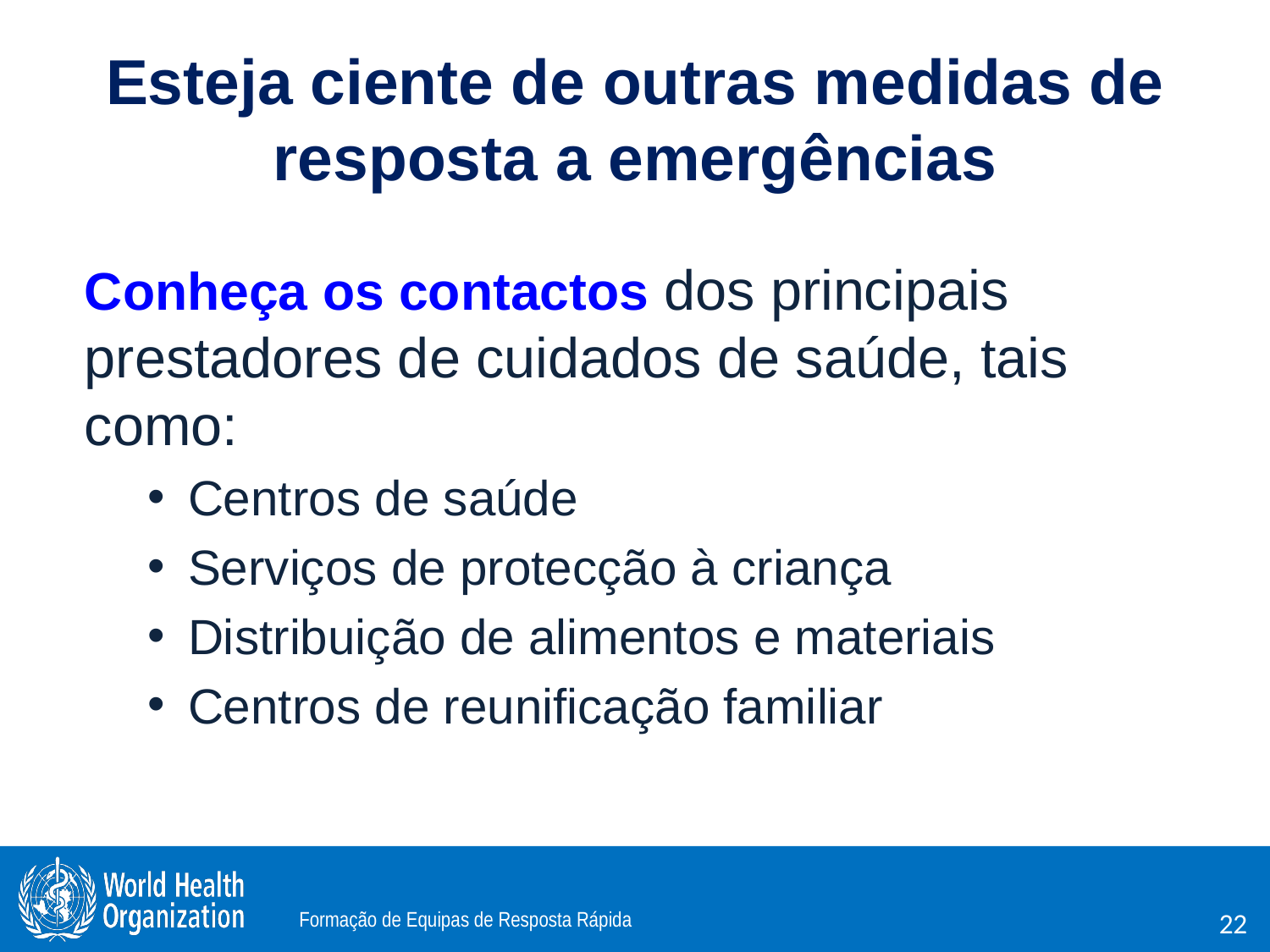

# Esteja ciente de outras medidas de resposta a emergências
Conheça os contactos dos principais prestadores de cuidados de saúde, tais como:
Centros de saúde
Serviços de protecção à criança
Distribuição de alimentos e materiais
Centros de reunificação familiar